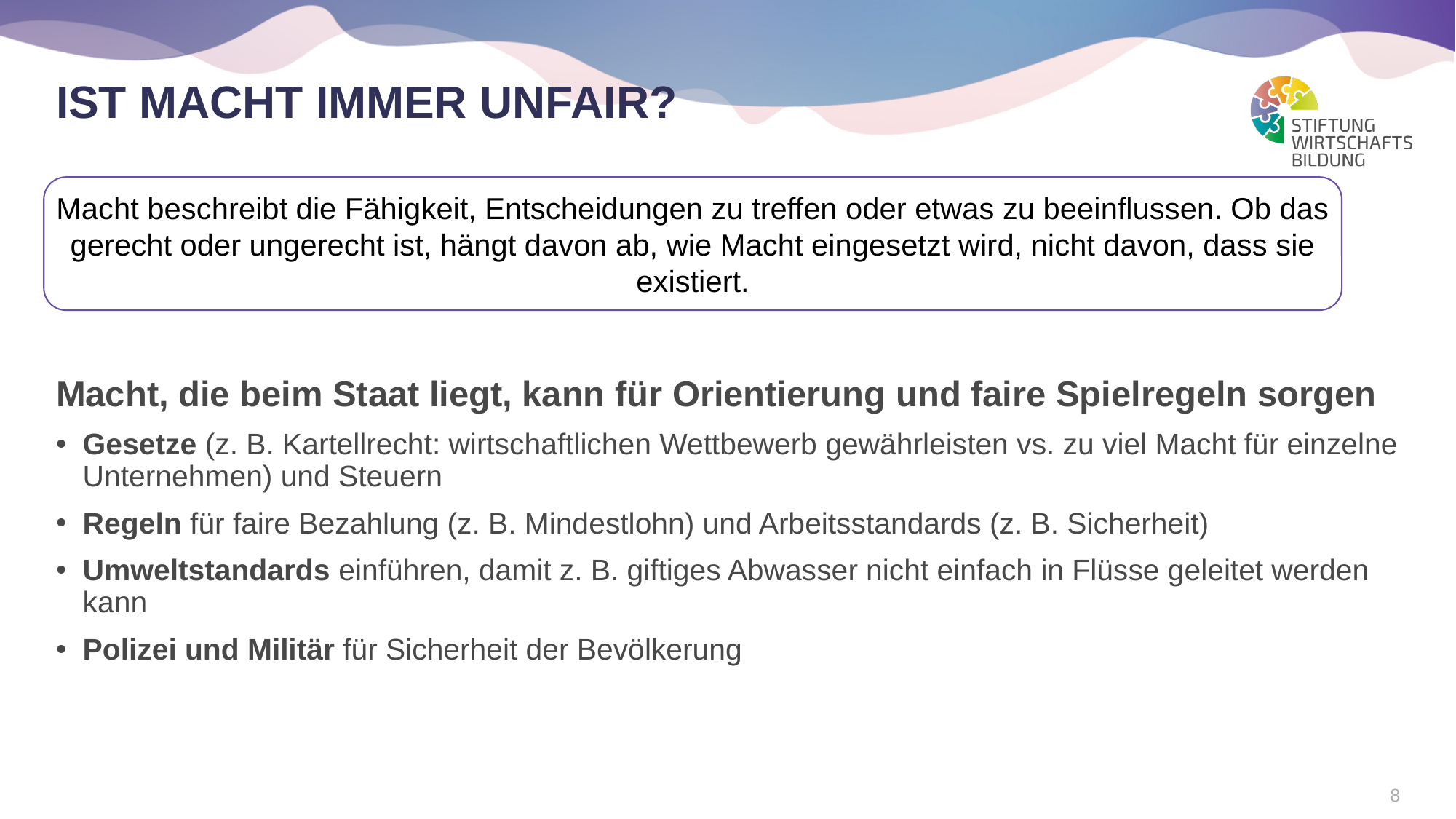

# Ist macht immer unfair?
Macht beschreibt die Fähigkeit, Entscheidungen zu treffen oder etwas zu beeinflussen. Ob das gerecht oder ungerecht ist, hängt davon ab, wie Macht eingesetzt wird, nicht davon, dass sie existiert.

Macht, die beim Staat liegt, kann für Orientierung und faire Spielregeln sorgen
Gesetze (z. B. Kartellrecht: wirtschaftlichen Wettbewerb gewährleisten vs. zu viel Macht für einzelne Unternehmen) und Steuern
Regeln für faire Bezahlung (z. B. Mindestlohn) und Arbeitsstandards (z. B. Sicherheit)
Umweltstandards einführen, damit z. B. giftiges Abwasser nicht einfach in Flüsse geleitet werden kann
Polizei und Militär für Sicherheit der Bevölkerung

8